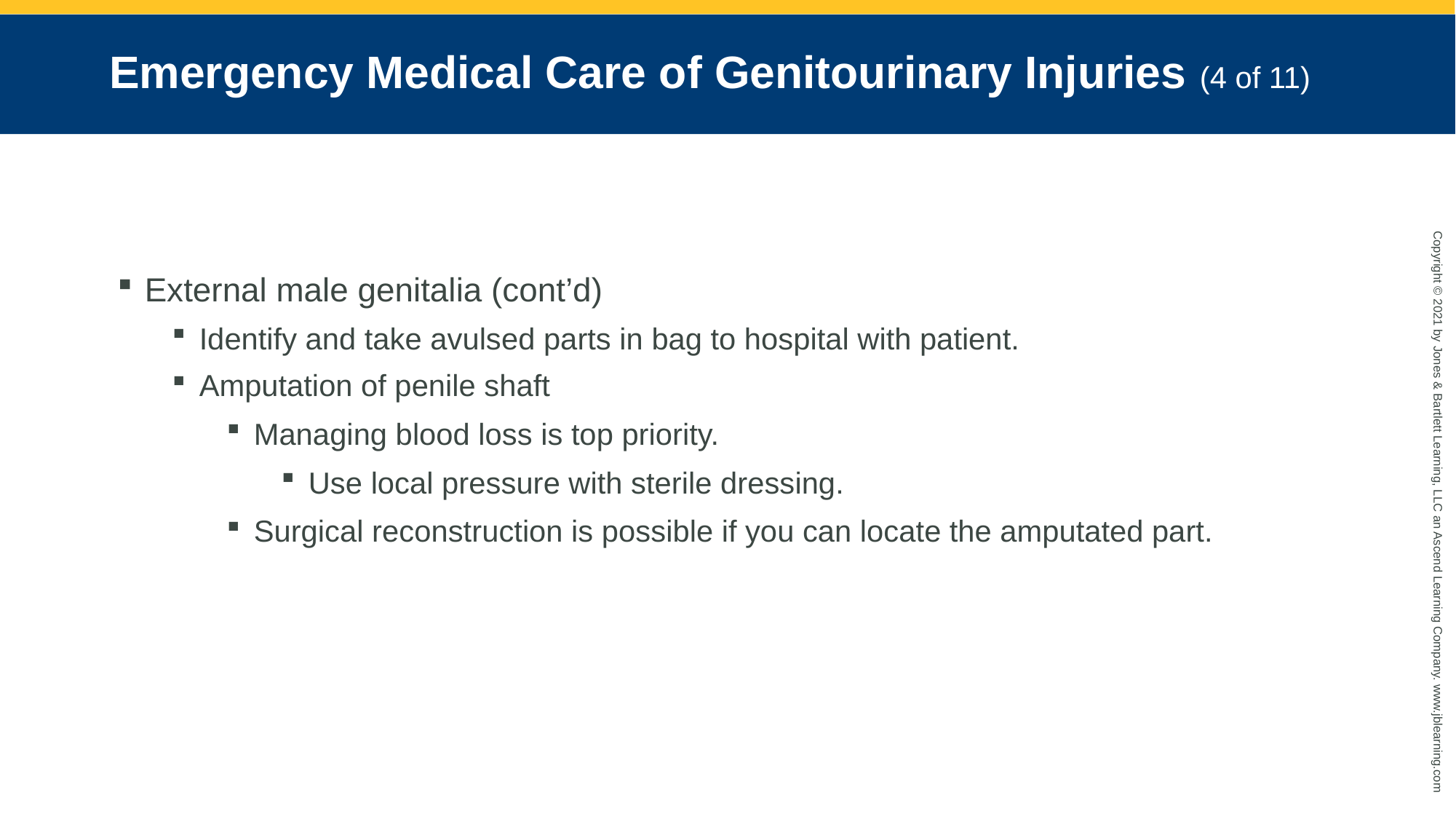

# Emergency Medical Care of Genitourinary Injuries (4 of 11)
External male genitalia (cont’d)
Identify and take avulsed parts in bag to hospital with patient.
Amputation of penile shaft
Managing blood loss is top priority.
Use local pressure with sterile dressing.
Surgical reconstruction is possible if you can locate the amputated part.